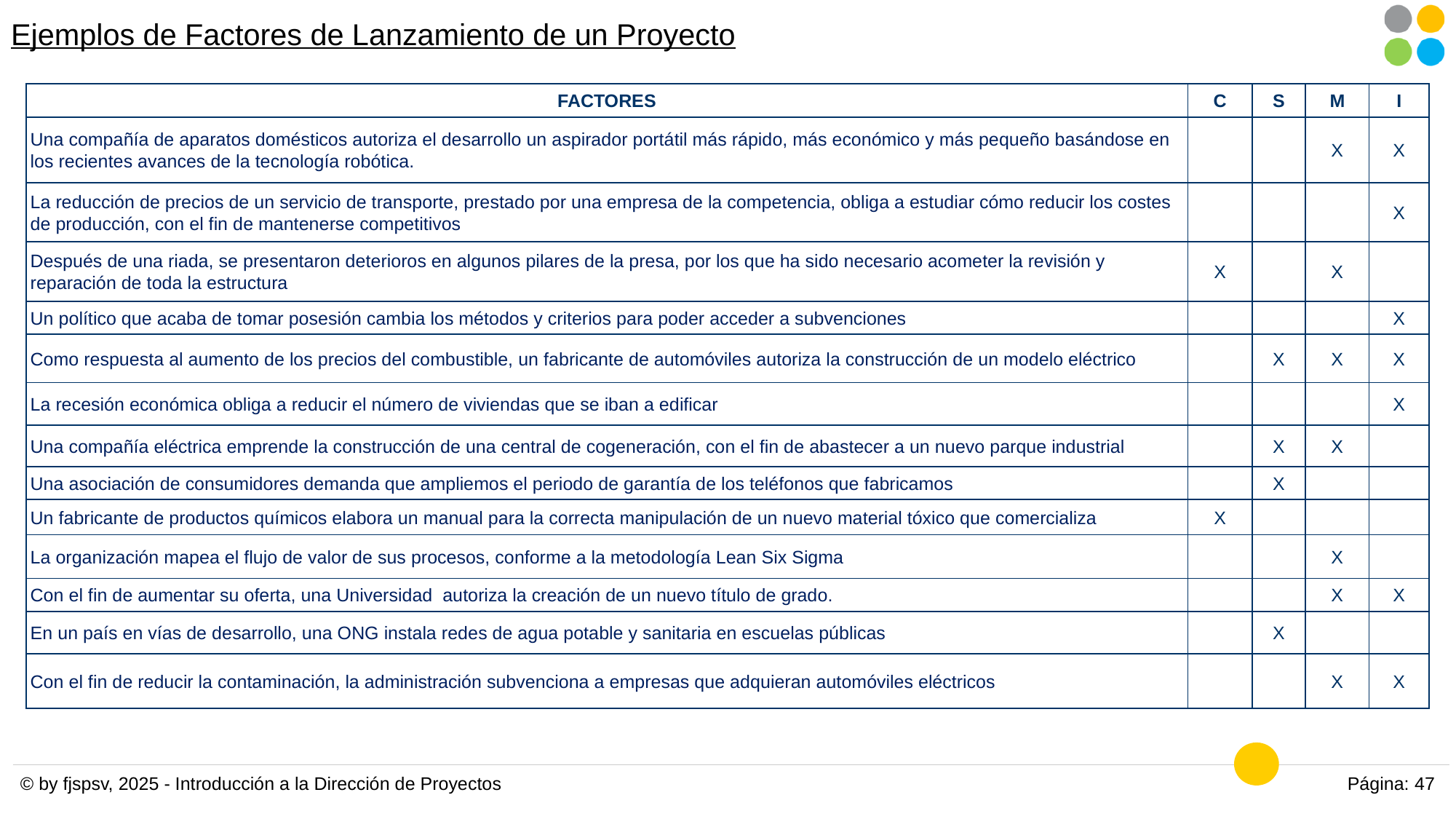

# Ejemplos de Factores de Lanzamiento de un Proyecto
| FACTORES | C | S | M | I |
| --- | --- | --- | --- | --- |
| Una compañía de aparatos domésticos autoriza el desarrollo un aspirador portátil más rápido, más económico y más pequeño basándose en los recientes avances de la tecnología robótica. |  |  | X | X |
| La reducción de precios de un servicio de transporte, prestado por una empresa de la competencia, obliga a estudiar cómo reducir los costes de producción, con el fin de mantenerse competitivos |  |  |  | X |
| Después de una riada, se presentaron deterioros en algunos pilares de la presa, por los que ha sido necesario acometer la revisión y reparación de toda la estructura | X |  | X |  |
| Un político que acaba de tomar posesión cambia los métodos y criterios para poder acceder a subvenciones |  |  |  | X |
| Como respuesta al aumento de los precios del combustible, un fabricante de automóviles autoriza la construcción de un modelo eléctrico |  | X | X | X |
| La recesión económica obliga a reducir el número de viviendas que se iban a edificar |  |  |  | X |
| Una compañía eléctrica emprende la construcción de una central de cogeneración, con el fin de abastecer a un nuevo parque industrial |  | X | X |  |
| Una asociación de consumidores demanda que ampliemos el periodo de garantía de los teléfonos que fabricamos |  | X |  |  |
| Un fabricante de productos químicos elabora un manual para la correcta manipulación de un nuevo material tóxico que comercializa | X |  |  |  |
| La organización mapea el flujo de valor de sus procesos, conforme a la metodología Lean Six Sigma |  |  | X |  |
| Con el fin de aumentar su oferta, una Universidad autoriza la creación de un nuevo título de grado. |  |  | X | X |
| En un país en vías de desarrollo, una ONG instala redes de agua potable y sanitaria en escuelas públicas |  | X |  |  |
| Con el fin de reducir la contaminación, la administración subvenciona a empresas que adquieran automóviles eléctricos |  |  | X | X |
© by fjspsv, 2025 - Introducción a la Dirección de Proyectos
Página: 47